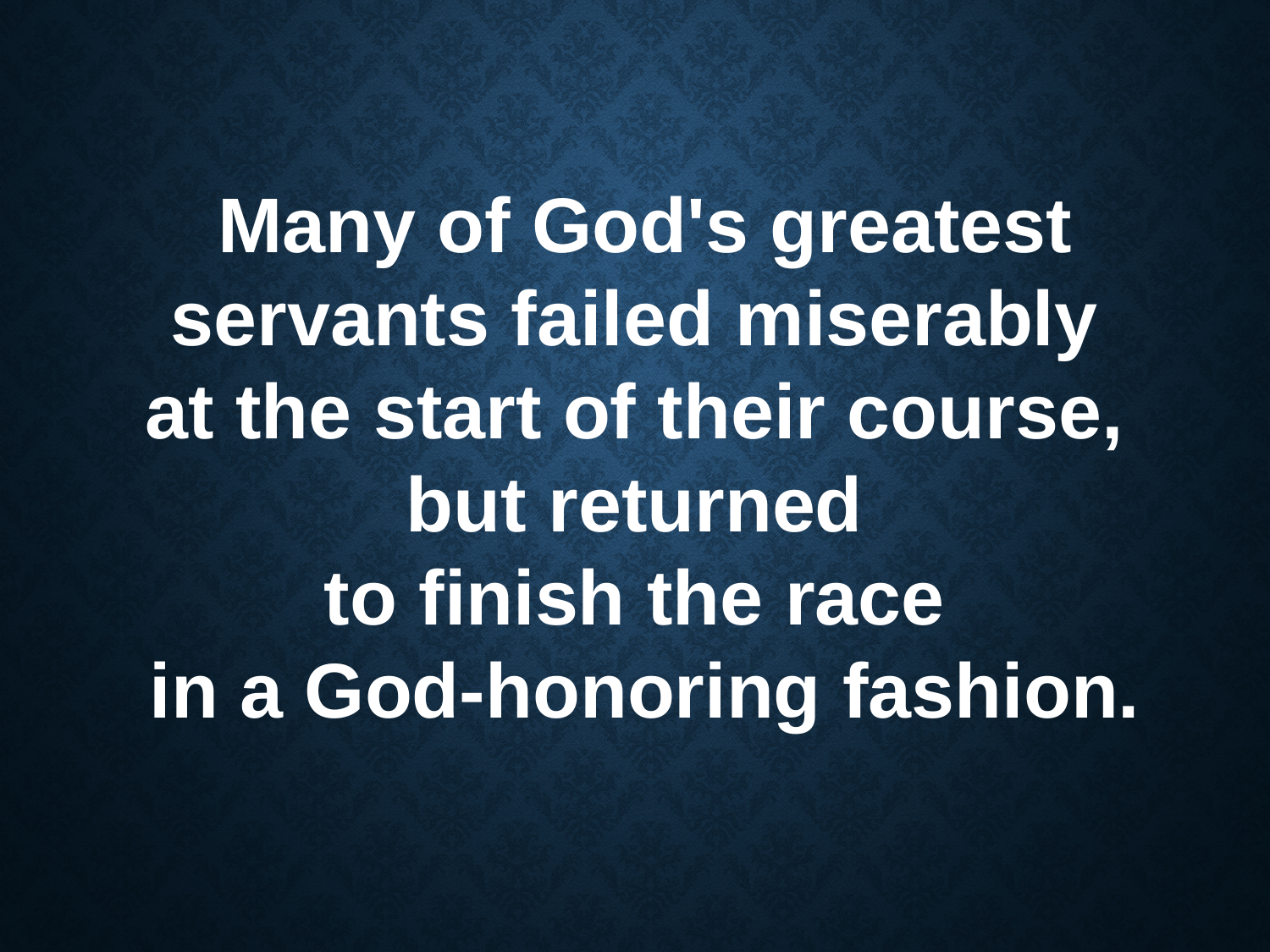

Many of God's greatest servants failed miserably
at the start of their course,
but returned
to finish the race
in a God-honoring fashion.